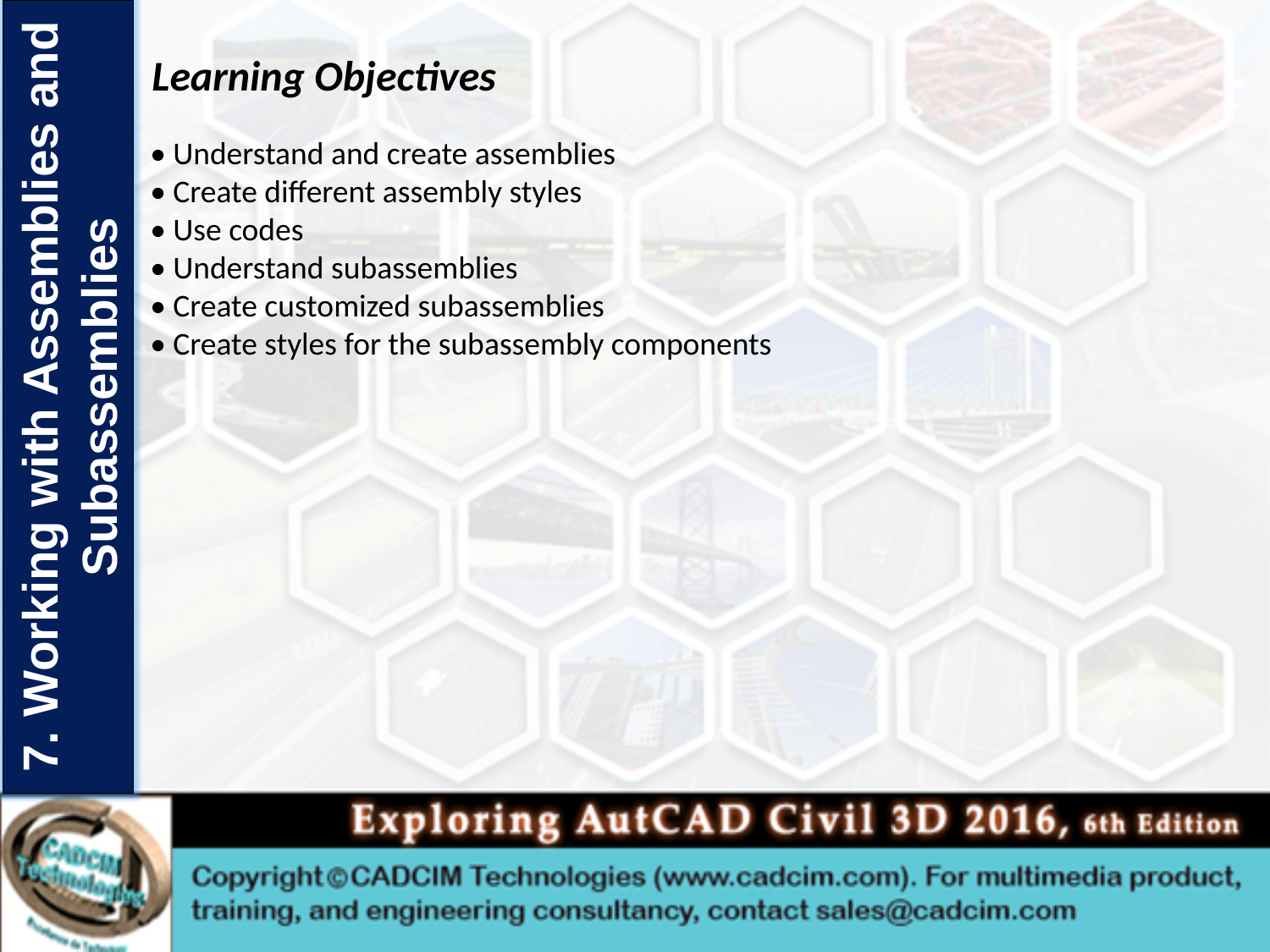

Learning Objectives
• Understand and create assemblies
• Create different assembly styles
• Use codes
• Understand subassemblies
• Create customized subassemblies
• Create styles for the subassembly components